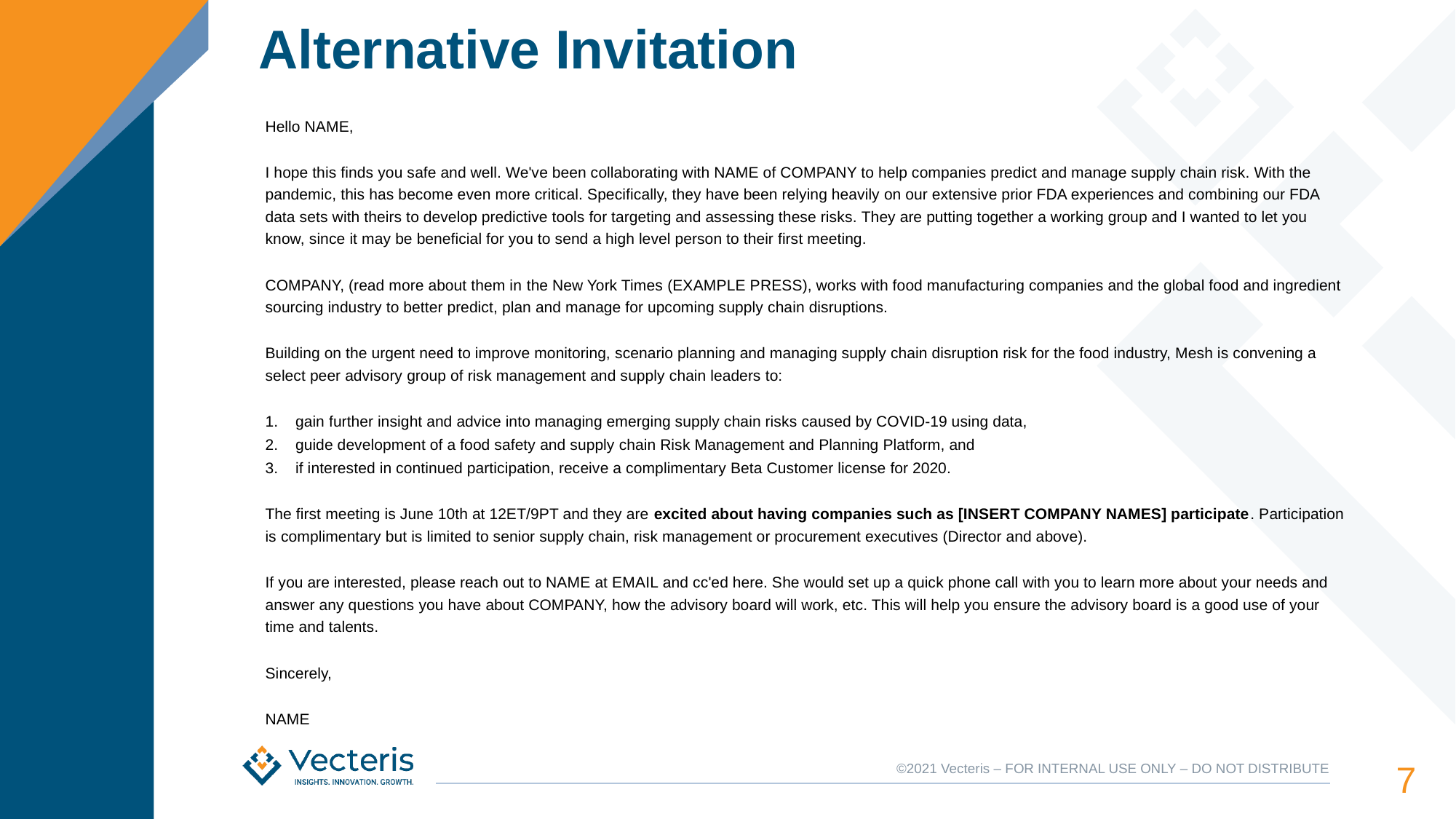

# Alternative Invitation
Hello NAME,

I hope this finds you safe and well. We've been collaborating with NAME of COMPANY to help companies predict and manage supply chain risk. With the pandemic, this has become even more critical. Specifically, they have been relying heavily on our extensive prior FDA experiences and combining our FDA data sets with theirs to develop predictive tools for targeting and assessing these risks. They are putting together a working group and I wanted to let you know, since it may be beneficial for you to send a high level person to their first meeting.

COMPANY, (read more about them in the New York Times (EXAMPLE PRESS), works with food manufacturing companies and the global food and ingredient sourcing industry to better predict, plan and manage for upcoming supply chain disruptions.

Building on the urgent need to improve monitoring, scenario planning and managing supply chain disruption risk for the food industry, Mesh is convening a select peer advisory group of risk management and supply chain leaders to:

1.    gain further insight and advice into managing emerging supply chain risks caused by COVID-19 using data,
2.    guide development of a food safety and supply chain Risk Management and Planning Platform, and
3.    if interested in continued participation, receive a complimentary Beta Customer license for 2020.

The first meeting is June 10th at 12ET/9PT and they are excited about having companies such as [INSERT COMPANY NAMES] participate. Participation is complimentary but is limited to senior supply chain, risk management or procurement executives (Director and above).

If you are interested, please reach out to NAME at EMAIL and cc'ed here. She would set up a quick phone call with you to learn more about your needs and answer any questions you have about COMPANY, how the advisory board will work, etc. This will help you ensure the advisory board is a good use of your time and talents.

Sincerely,

NAME

7
©2021 Vecteris – FOR INTERNAL USE ONLY – DO NOT DISTRIBUTE